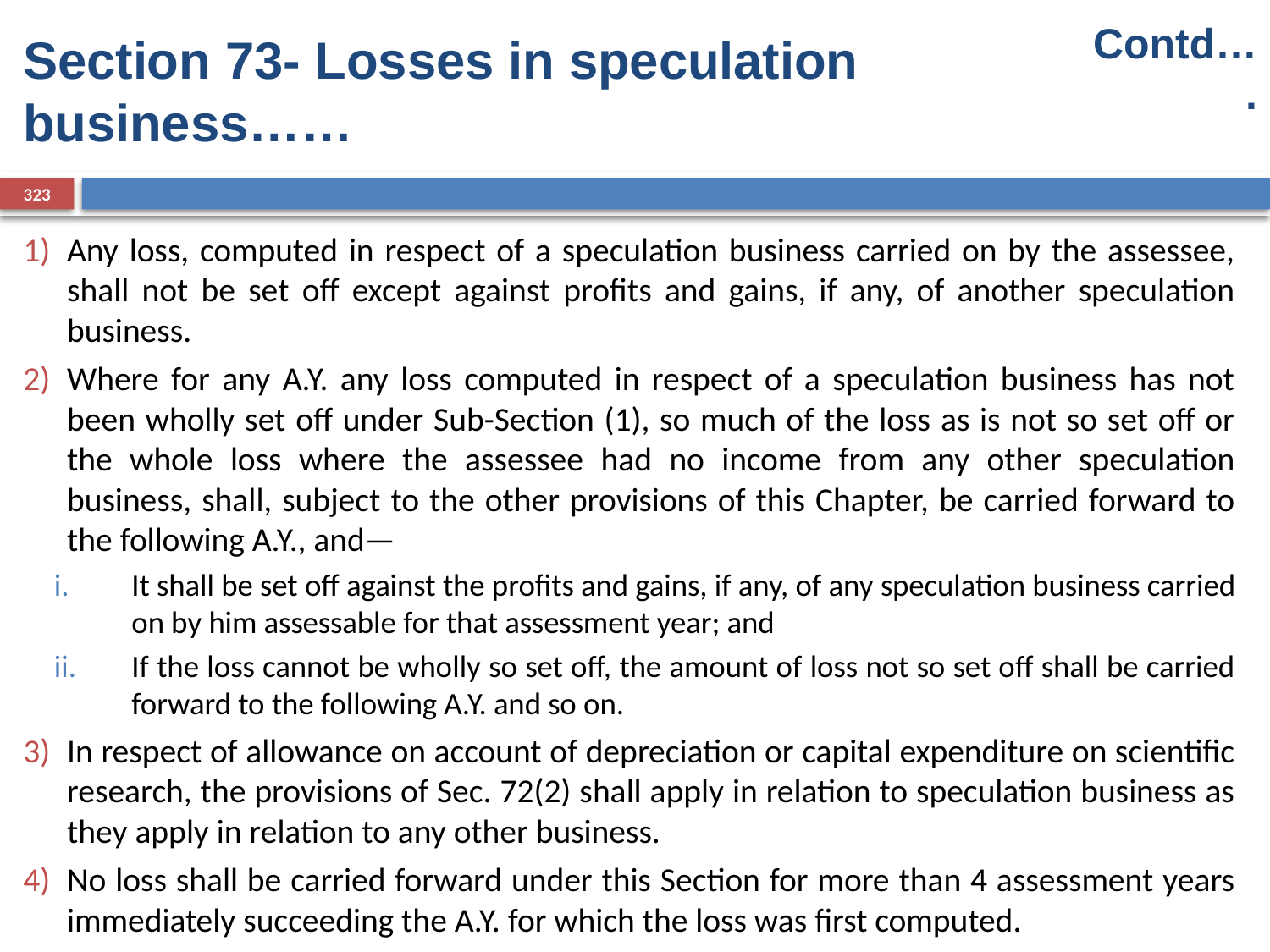

Contd….
# Section 73- Losses in speculation business……
323
Any loss, computed in respect of a speculation business carried on by the assessee, shall not be set off except against profits and gains, if any, of another speculation business.
Where for any A.Y. any loss computed in respect of a speculation business has not been wholly set off under Sub-Section (1), so much of the loss as is not so set off or the whole loss where the assessee had no income from any other speculation business, shall, subject to the other provisions of this Chapter, be carried forward to the following A.Y., and—
It shall be set off against the profits and gains, if any, of any speculation business carried on by him assessable for that assessment year; and
If the loss cannot be wholly so set off, the amount of loss not so set off shall be carried forward to the following A.Y. and so on.
In respect of allowance on account of depreciation or capital expenditure on scientific research, the provisions of Sec. 72(2) shall apply in relation to speculation business as they apply in relation to any other business.
No loss shall be carried forward under this Section for more than 4 assessment years immediately succeeding the A.Y. for which the loss was first computed.